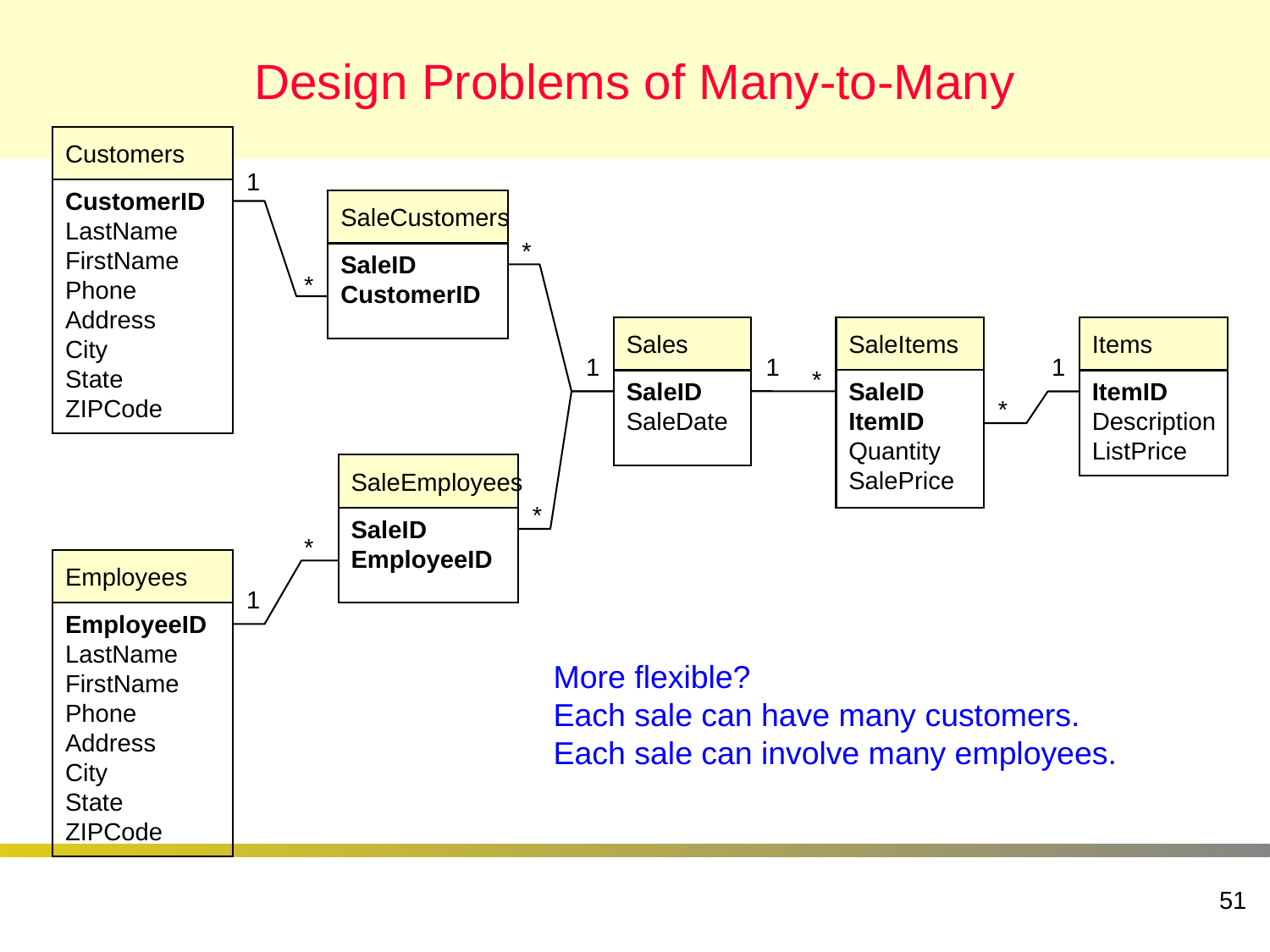

# Design Problems of Many-to-Many
Customers
1
CustomerID
LastName
FirstName
Phone
Address
City
State
ZIPCode
SaleCustomers

*
SaleID
CustomerID
*

Sales
SaleItems
Items
1
1
1
*
SaleID
SaleDate
SaleID
ItemID
Quantity
SalePrice
ItemID
Description
ListPrice
*

SaleEmployees
*
SaleID
EmployeeID
*
Employees

1
EmployeeID
LastName
FirstName
Phone
Address
City
State
ZIPCode
More flexible?
Each sale can have many customers.
Each sale can involve many employees.
51